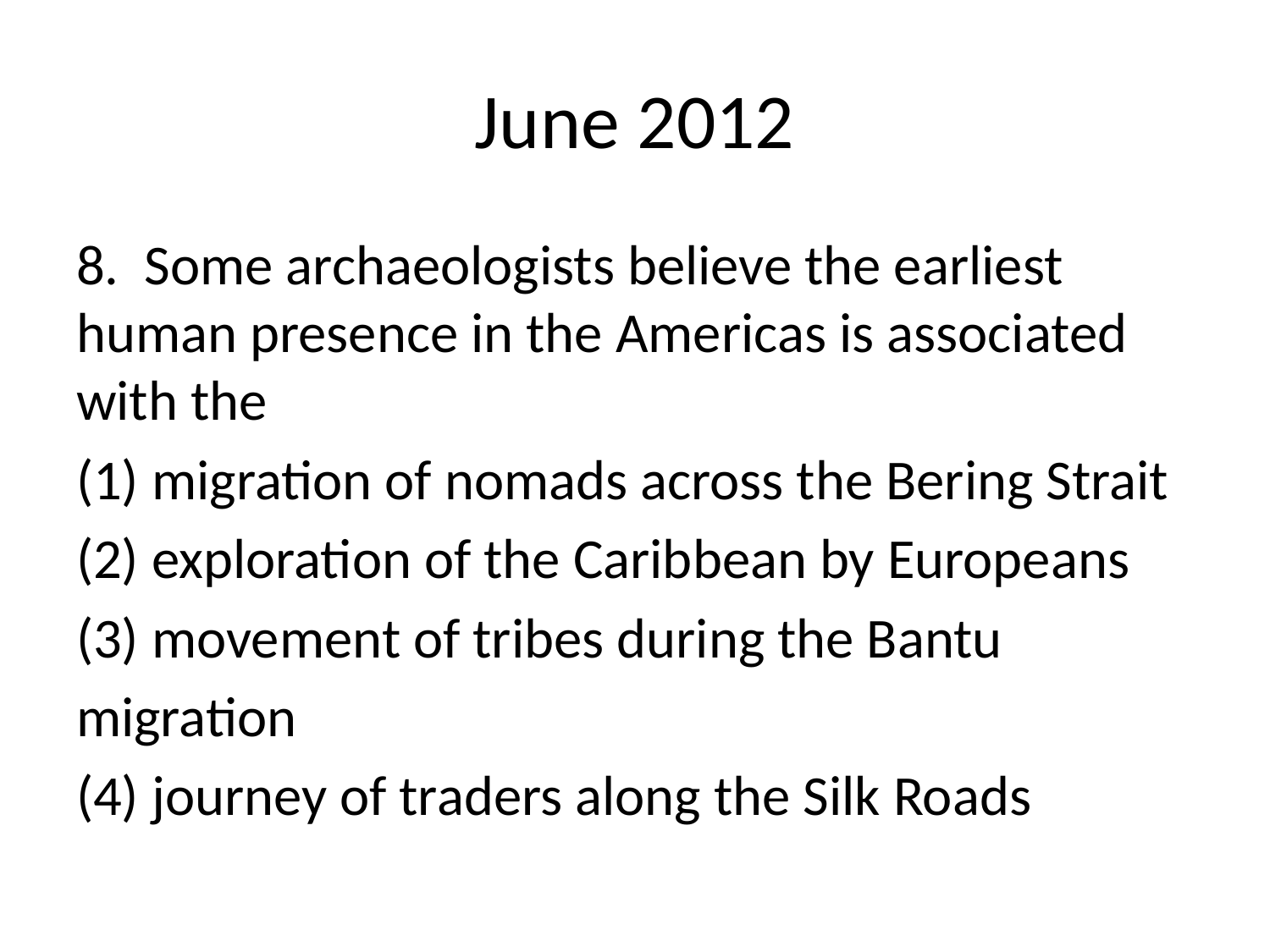

# June 2012
8.  Some archaeologists believe the earliest human presence in the Americas is associated with the
(1) migration of nomads across the Bering Strait
(2) exploration of the Caribbean by Europeans
(3) movement of tribes during the Bantu
migration
(4) journey of traders along the Silk Roads